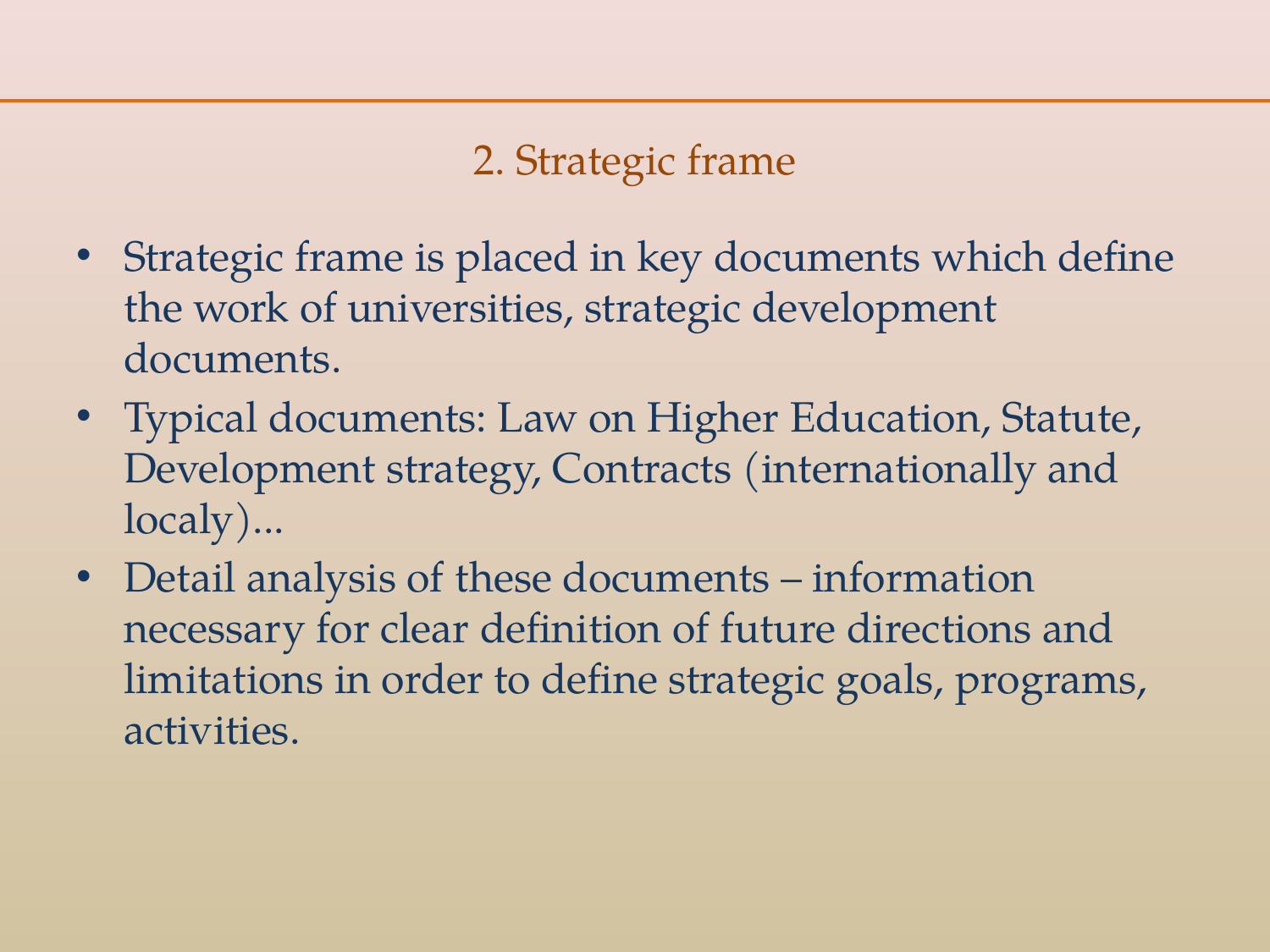

# 2. Strategic frame
Strategic frame is placed in key documents which define the work of universities, strategic development documents.
Typical documents: Law on Higher Education, Statute, Development strategy, Contracts (internationally and localy)...
Detail analysis of these documents – information necessary for clear definition of future directions and limitations in order to define strategic goals, programs, activities.